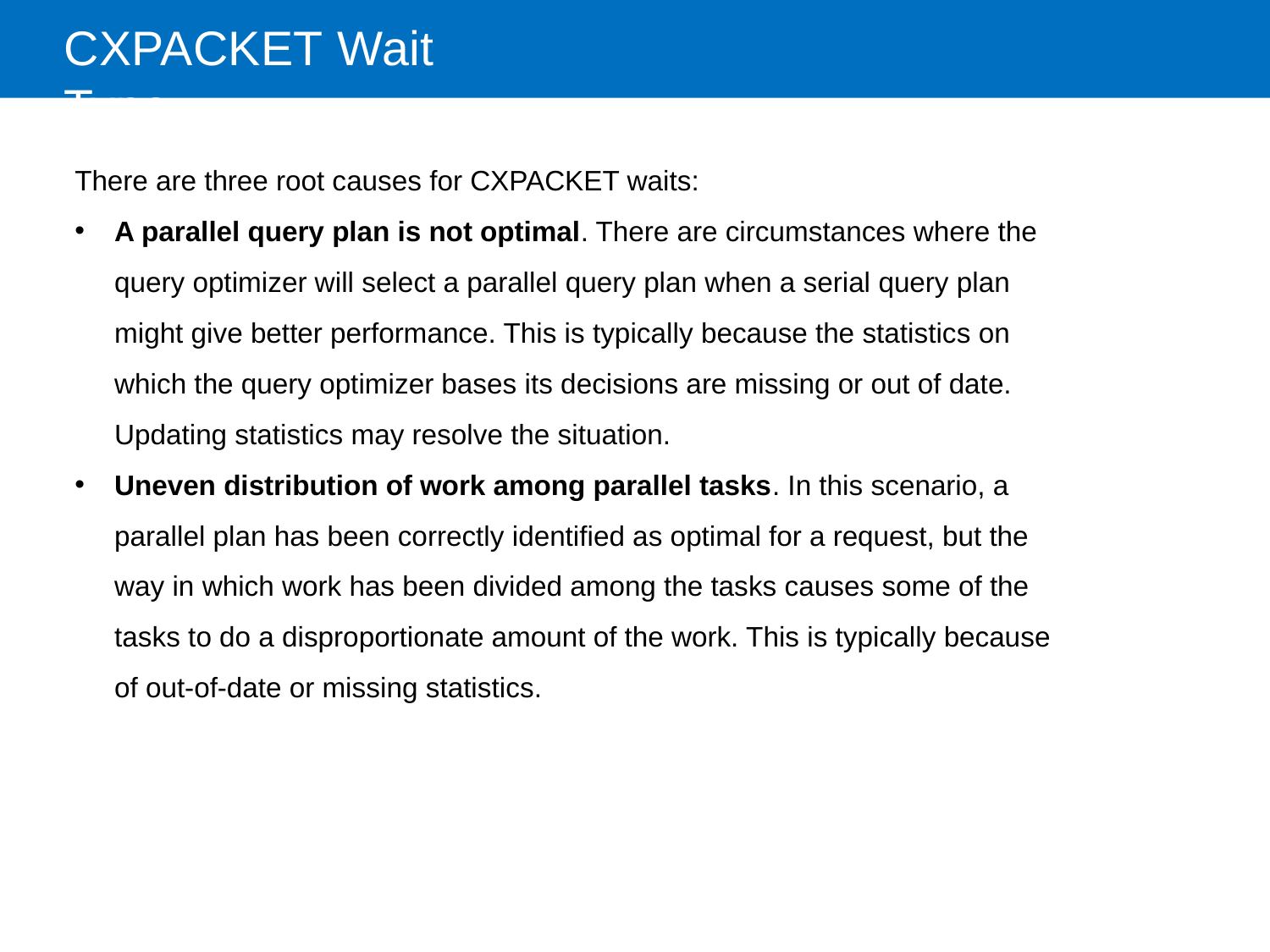

# CXPACKET Wait Type
There are three root causes for CXPACKET waits:
A parallel query plan is not optimal. There are circumstances where the query optimizer will select a parallel query plan when a serial query plan might give better performance. This is typically because the statistics on which the query optimizer bases its decisions are missing or out of date. Updating statistics may resolve the situation.
Uneven distribution of work among parallel tasks. In this scenario, a parallel plan has been correctly identified as optimal for a request, but the way in which work has been divided among the tasks causes some of the tasks to do a disproportionate amount of the work. This is typically because of out-of-date or missing statistics.